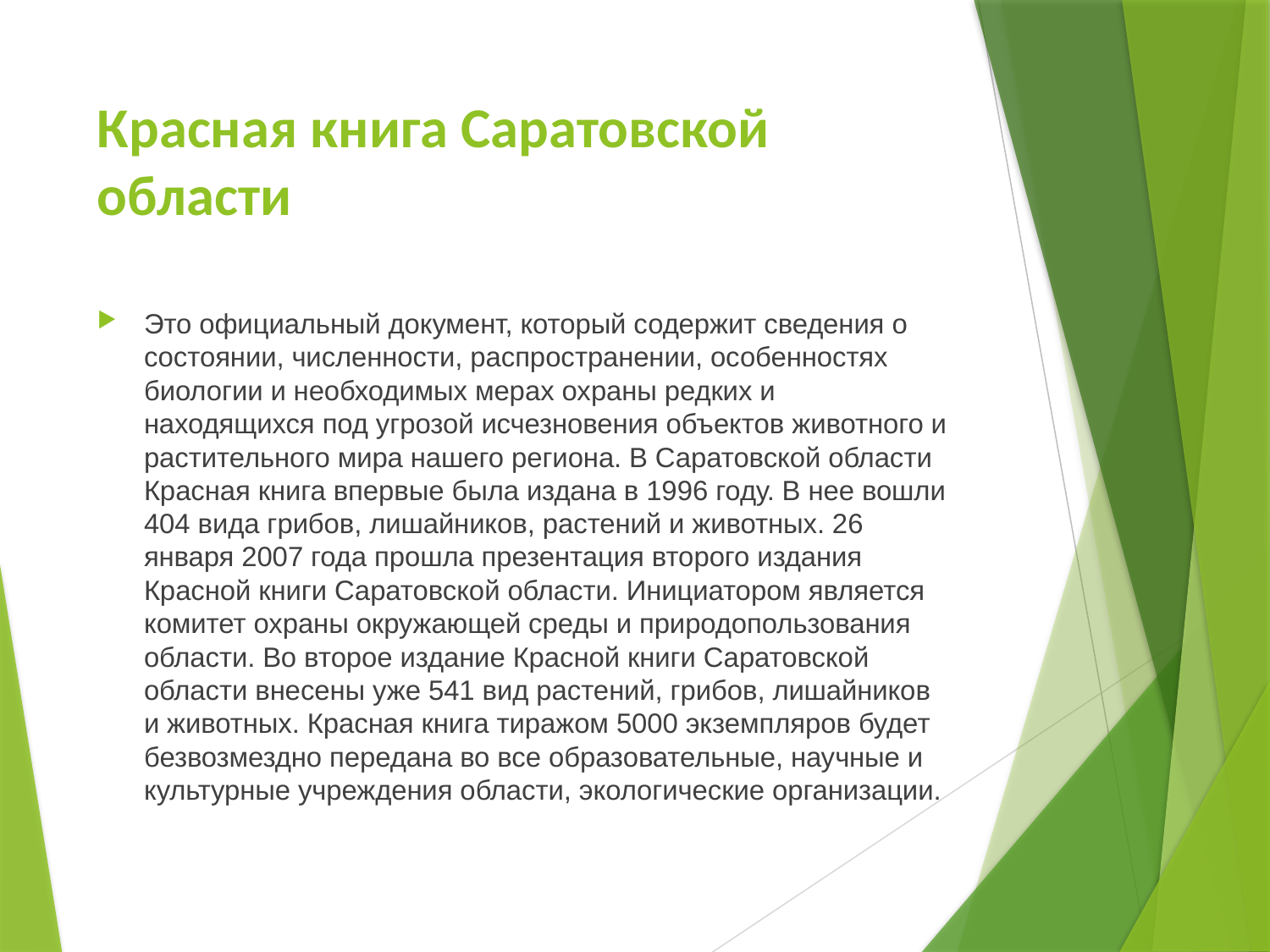

# Красная книга Саратовской области
Это официальный документ, который содержит сведения о состоянии, численности, распространении, особенностях биологии и необходимых мерах охраны редких и находящихся под угрозой исчезновения объектов животного и растительного мира нашего региона. В Саратовской области Красная книга впервые была издана в 1996 году. В нее вошли 404 вида грибов, лишайников, растений и животных. 26 января 2007 года прошла презентация второго издания Красной книги Саратовской области. Инициатором является комитет охраны окружающей среды и природопользования области. Во второе издание Красной книги Саратовской области внесены уже 541 вид растений, грибов, лишайников и животных. Красная книга тиражом 5000 экземпляров будет безвозмездно передана во все образовательные, научные и культурные учреждения области, экологические организации.